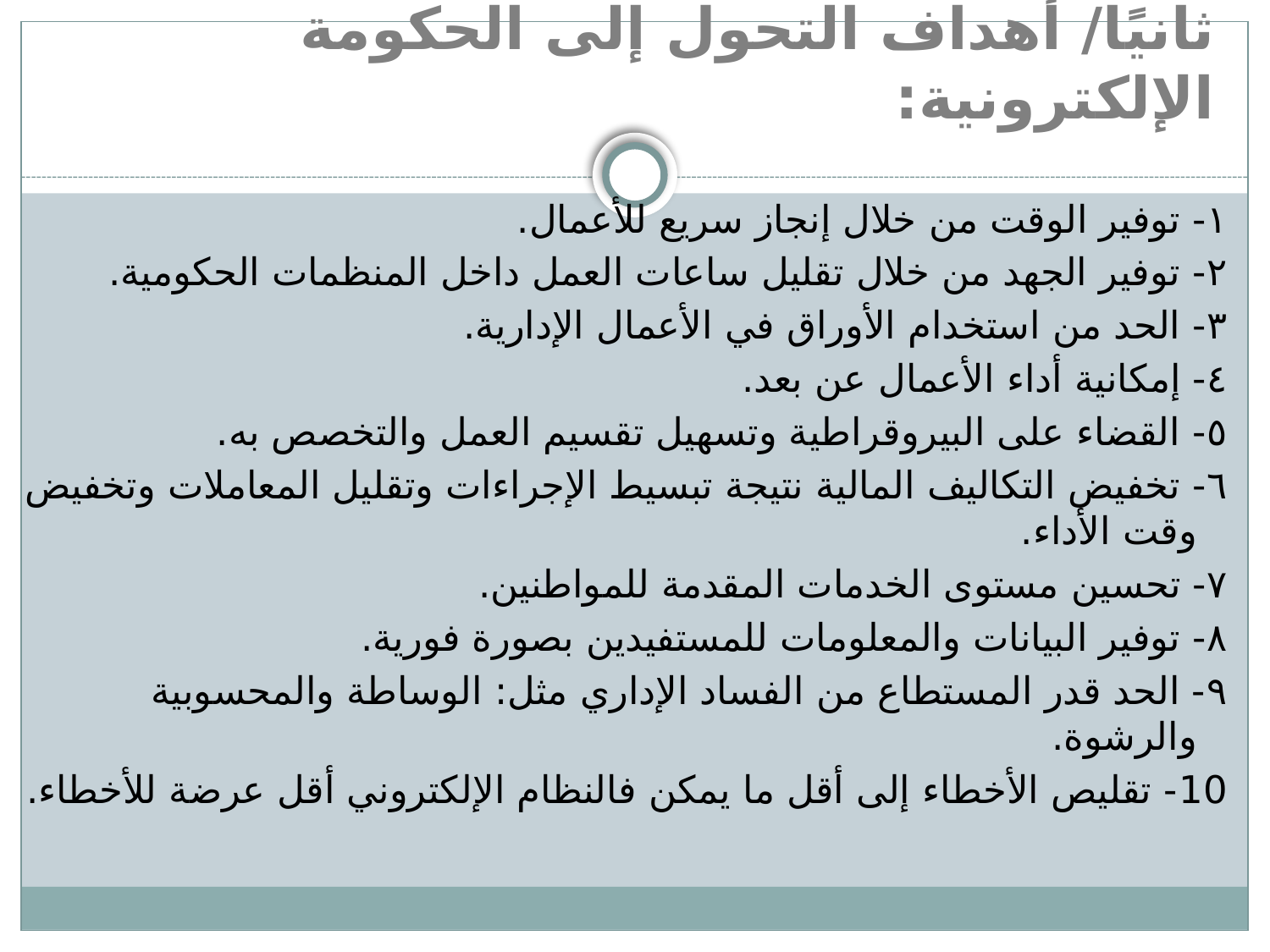

# ثانيًا/ أهداف التحول إلى الحكومة الإلكترونية:
١- توفير الوقت من خلال إنجاز سريع للأعمال.
٢- توفير الجهد من خلال تقليل ساعات العمل داخل المنظمات الحكومية.
٣- الحد من استخدام الأوراق في الأعمال الإدارية.
٤- إمكانية أداء الأعمال عن بعد.
٥- القضاء على البيروقراطية وتسهيل تقسيم العمل والتخصص به.
٦- تخفيض التكاليف المالية نتيجة تبسيط الإجراءات وتقليل المعاملات وتخفيض وقت الأداء.
٧- تحسين مستوى الخدمات المقدمة للمواطنين.
٨- توفير البيانات والمعلومات للمستفيدين بصورة فورية.
٩- الحد قدر المستطاع من الفساد الإداري مثل: الوساطة والمحسوبية والرشوة.
10- تقليص الأخطاء إلى أقل ما يمكن فالنظام الإلكتروني أقل عرضة للأخطاء.